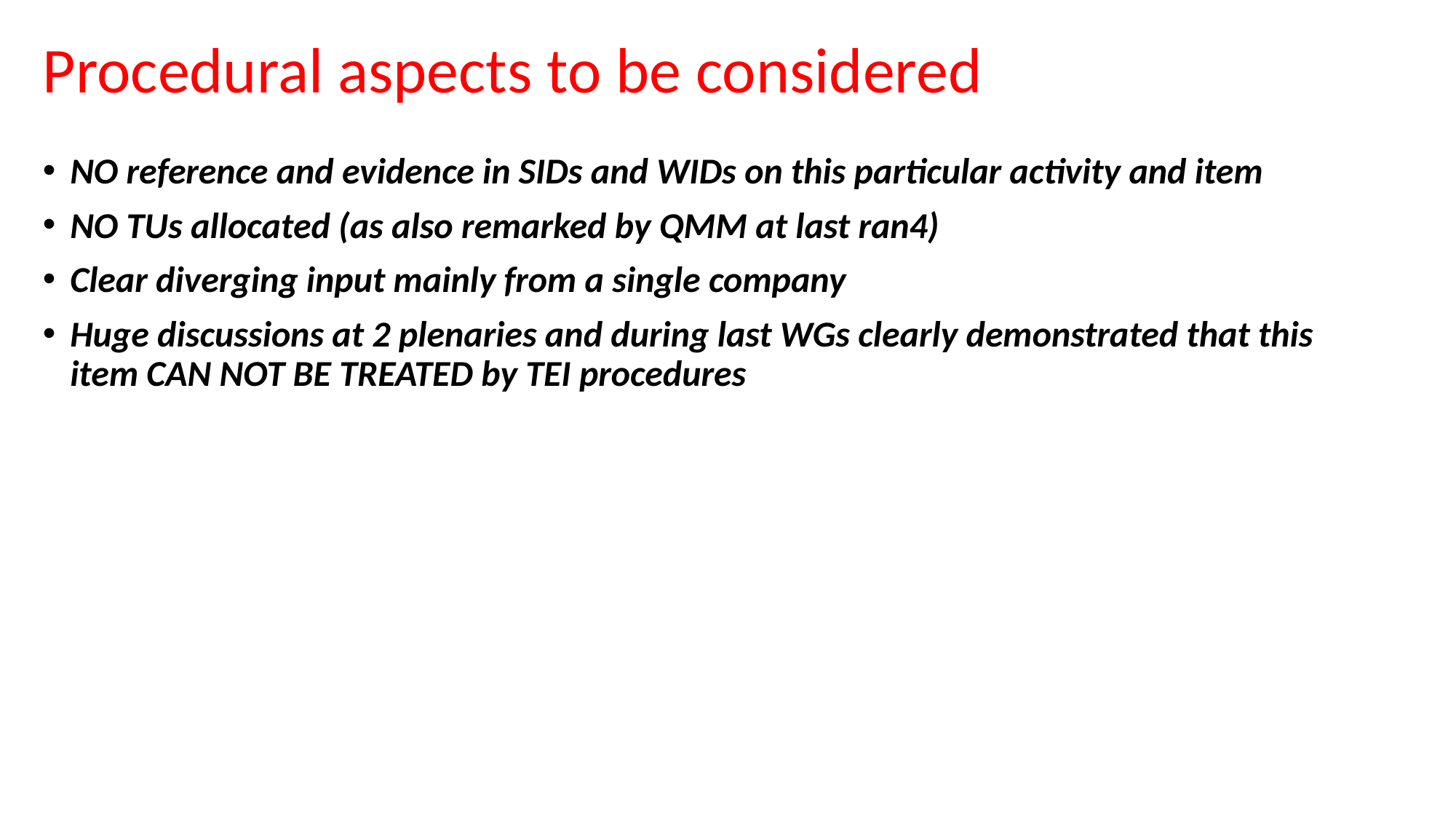

# Procedural aspects to be considered
NO reference and evidence in SIDs and WIDs on this particular activity and item
NO TUs allocated (as also remarked by QMM at last ran4)
Clear diverging input mainly from a single company
Huge discussions at 2 plenaries and during last WGs clearly demonstrated that this item CAN NOT BE TREATED by TEI procedures